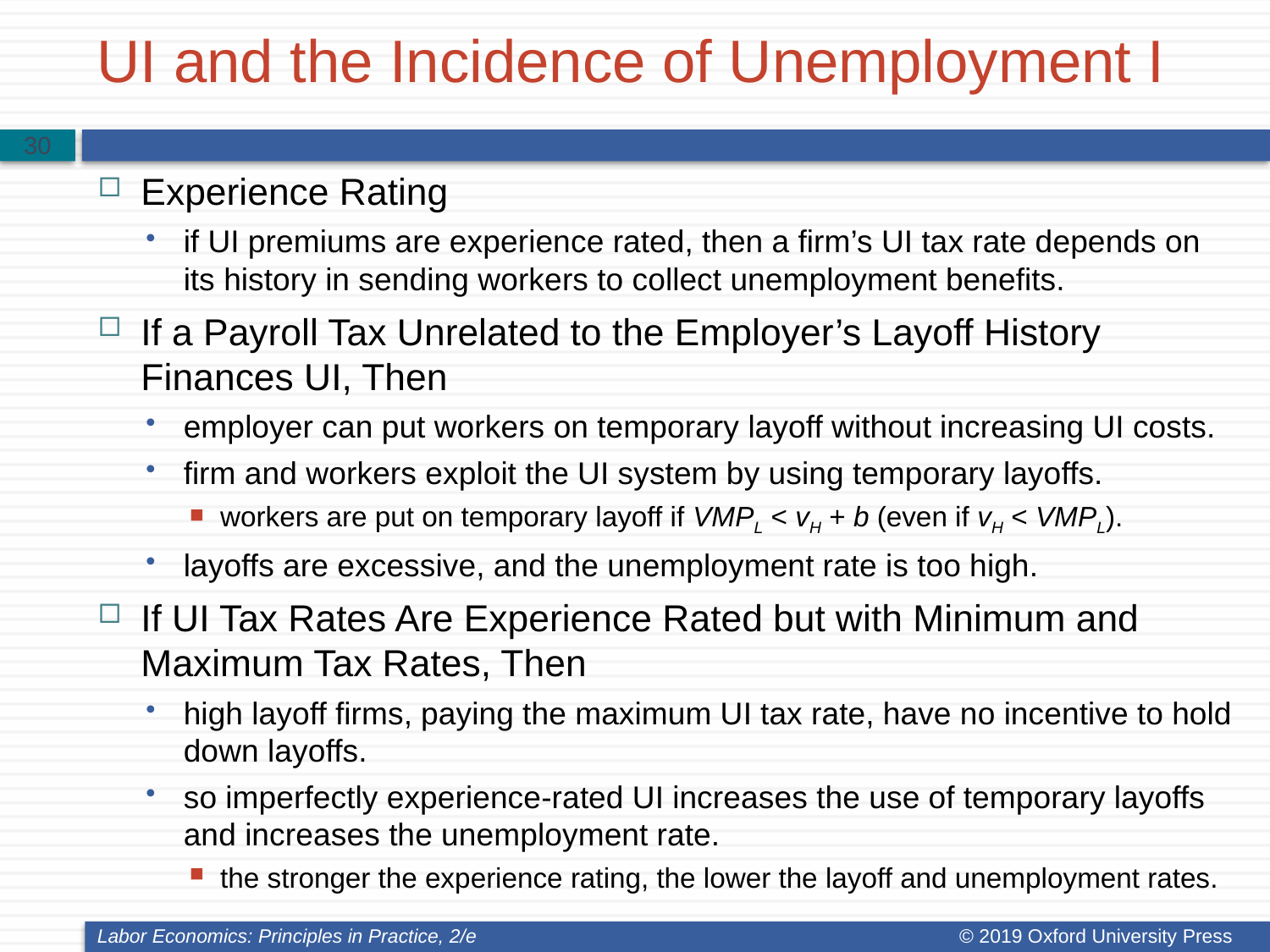

# UI and the Incidence of Unemployment I
30
Experience Rating
if UI premiums are experience rated, then a firm’s UI tax rate depends on its history in sending workers to collect unemployment benefits.
If a Payroll Tax Unrelated to the Employer’s Layoff History Finances UI, Then
employer can put workers on temporary layoff without increasing UI costs.
firm and workers exploit the UI system by using temporary layoffs.
workers are put on temporary layoff if VMPL < vH + b (even if vH < VMPL).
layoffs are excessive, and the unemployment rate is too high.
If UI Tax Rates Are Experience Rated but with Minimum and Maximum Tax Rates, Then
high layoff firms, paying the maximum UI tax rate, have no incentive to hold down layoffs.
so imperfectly experience-rated UI increases the use of temporary layoffs and increases the unemployment rate.
the stronger the experience rating, the lower the layoff and unemployment rates.
Labor Economics: Principles in Practice, 2/e
© 2019 Oxford University Press